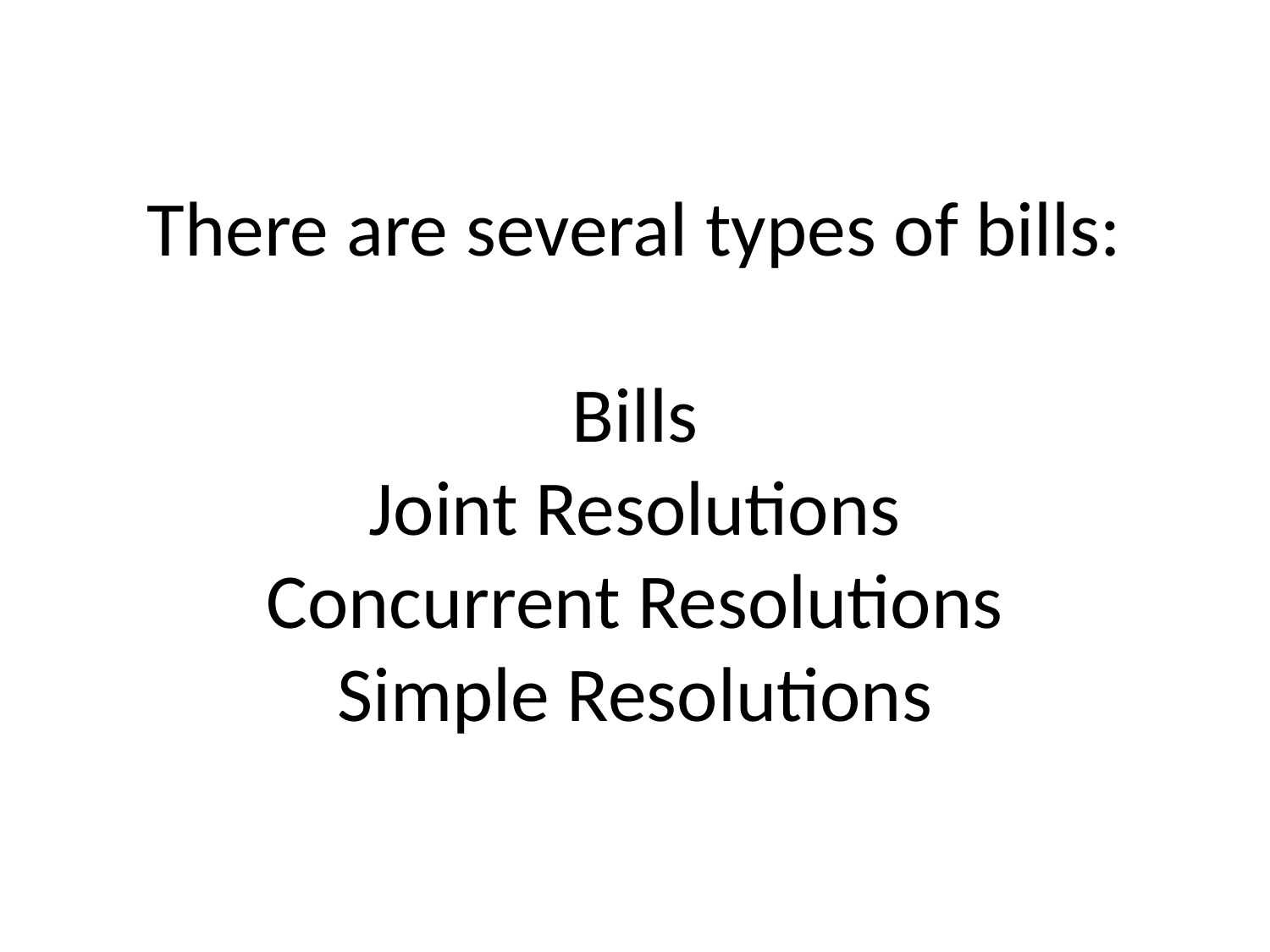

# There are several types of bills: Bills Joint Resolutions Concurrent Resolutions Simple Resolutions